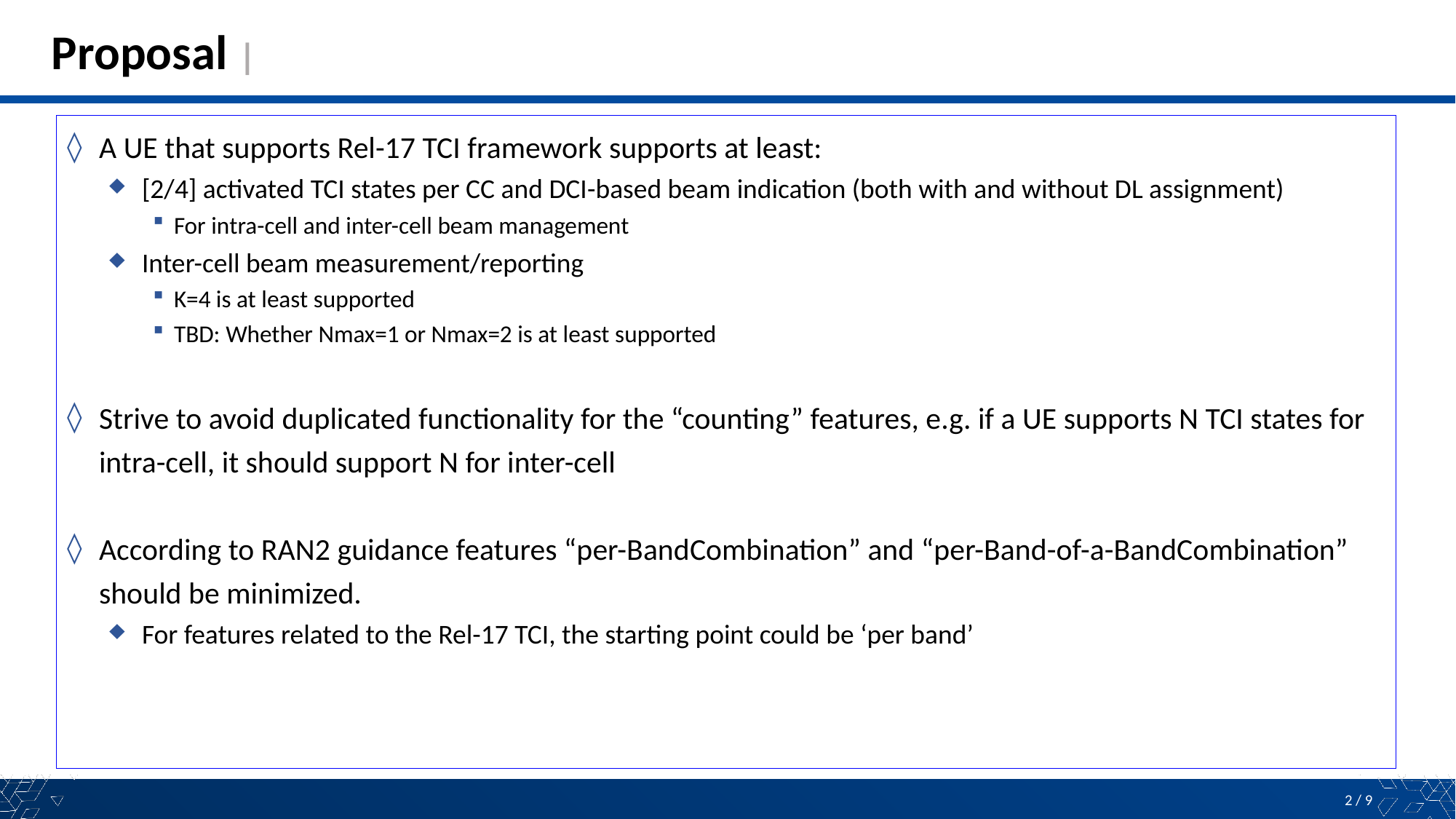

# Proposal |
A UE that supports Rel-17 TCI framework supports at least:
[2/4] activated TCI states per CC and DCI-based beam indication (both with and without DL assignment)
For intra-cell and inter-cell beam management
Inter-cell beam measurement/reporting
K=4 is at least supported
TBD: Whether Nmax=1 or Nmax=2 is at least supported

Strive to avoid duplicated functionality for the “counting” features, e.g. if a UE supports N TCI states for intra-cell, it should support N for inter-cell

According to RAN2 guidance features “per-BandCombination” and “per-Band-of-a-BandCombination” should be minimized.
For features related to the Rel-17 TCI, the starting point could be ‘per band’